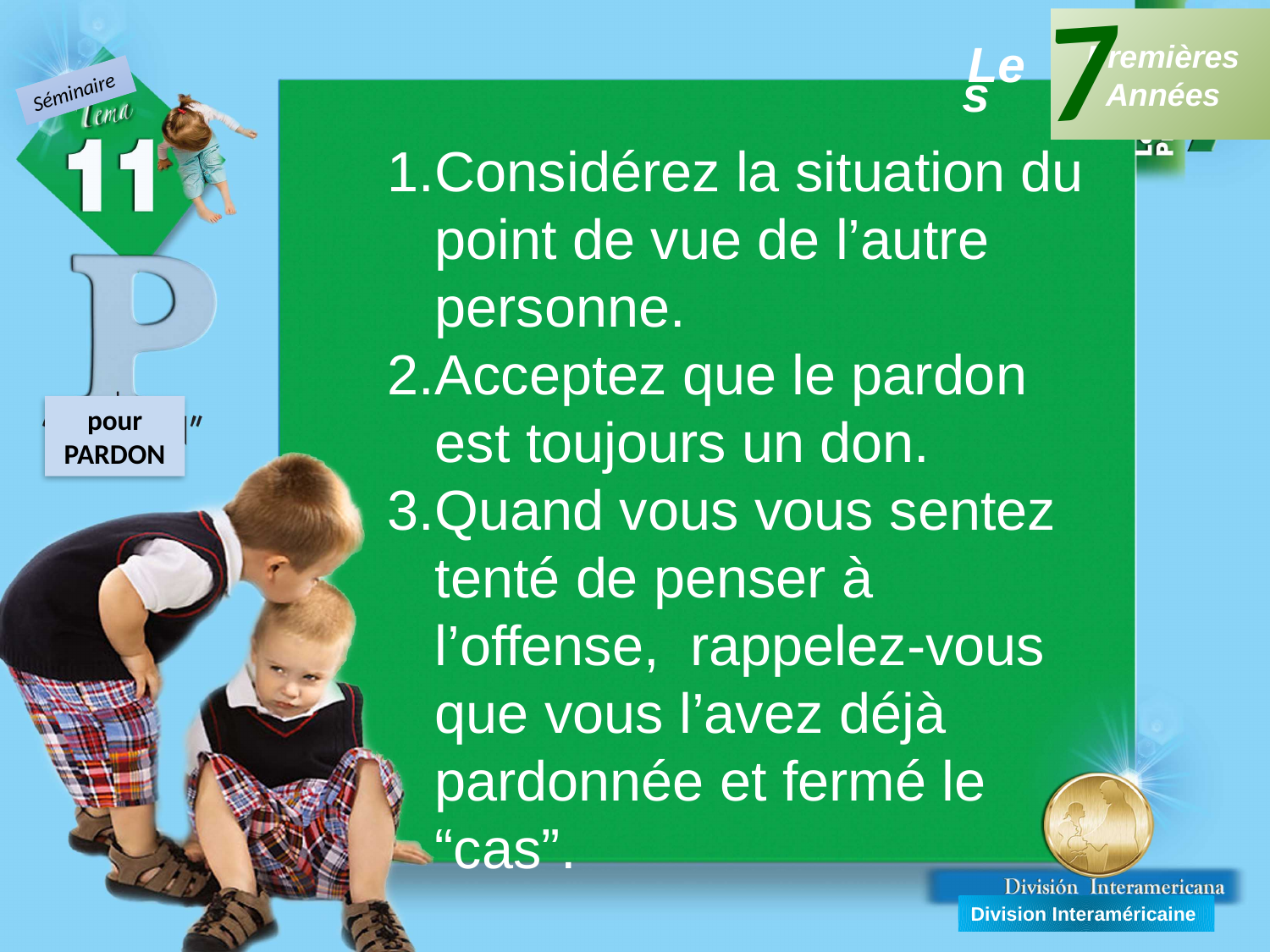

7
Premières
Années
Les
Séminaire
Considérez la situation du point de vue de l’autre personne.
Acceptez que le pardon est toujours un don.
Quand vous vous sentez tenté de penser à l’offense,  rappelez-vous que vous l’avez déjà pardonnée et fermé le “cas”.
pour PARDON
Division Interaméricaine